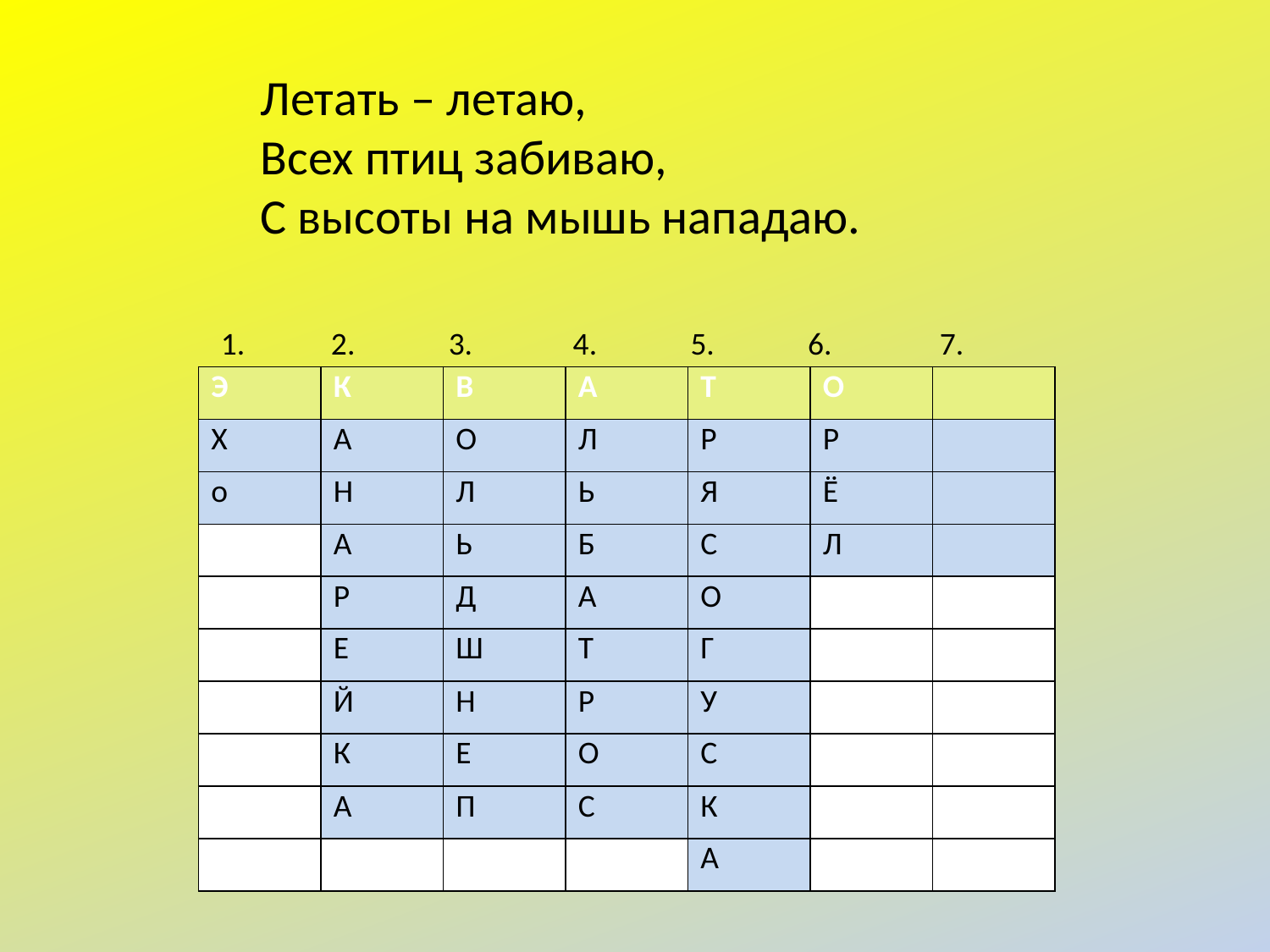

Летать – летаю,
Всех птиц забиваю,
С высоты на мышь нападаю.
1.            2.             3.              4.             5.             6.               7.
| Э | К | В | А | Т | О |  |
| --- | --- | --- | --- | --- | --- | --- |
| Х | А | О | Л | Р | Р |  |
| о | Н | Л | Ь | Я | Ё |  |
|  | А | Ь | Б | С | Л |  |
|  | Р | Д | А | О |  |  |
|  | Е | Ш | Т | Г |  |  |
|  | Й | Н | Р | У |  |  |
|  | К | Е | О | С |  |  |
|  | А | П | С | К |  |  |
|  |  |  |  | А |  |  |